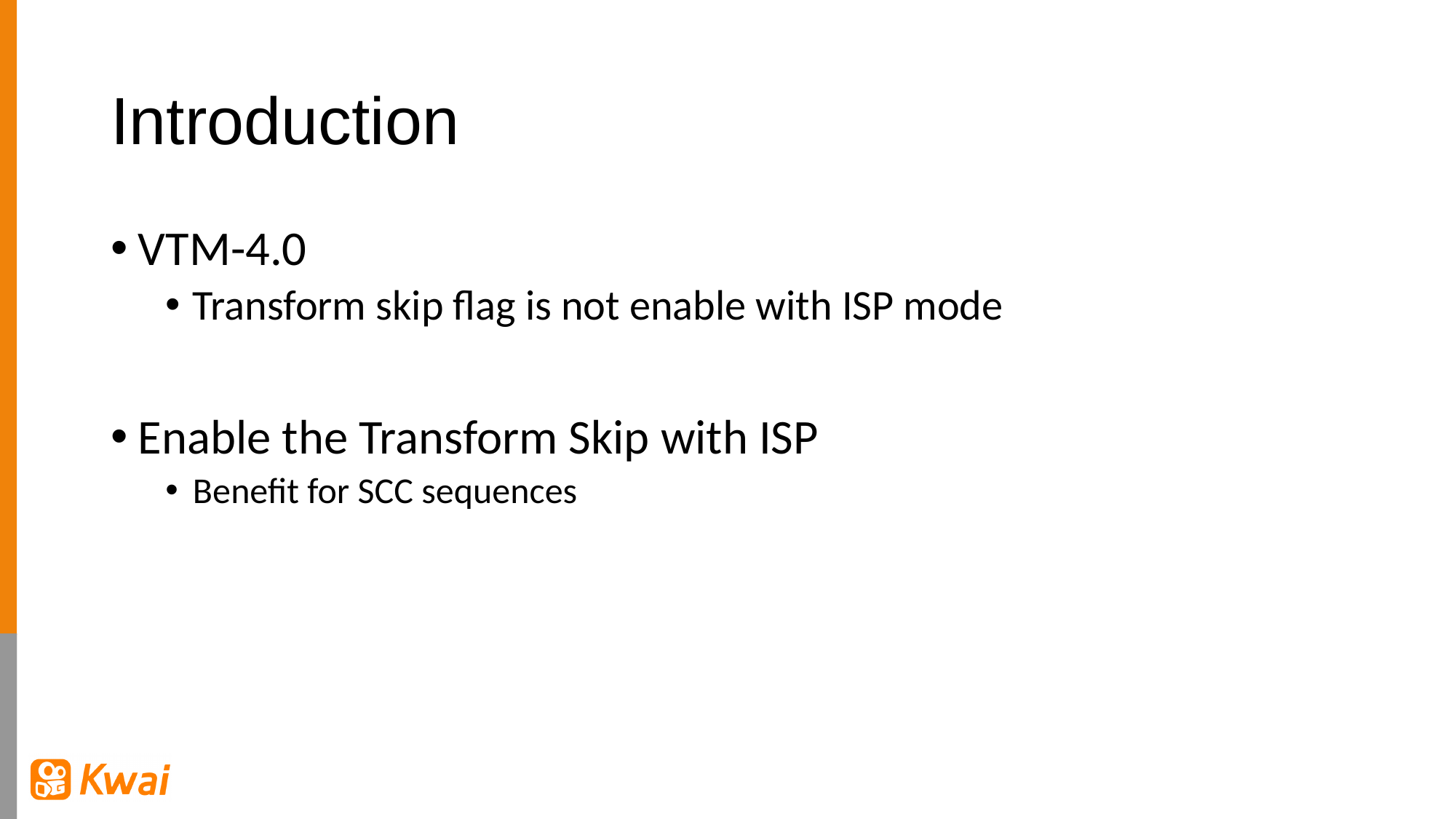

# Introduction
VTM-4.0
Transform skip flag is not enable with ISP mode

Enable the Transform Skip with ISP
Benefit for SCC sequences